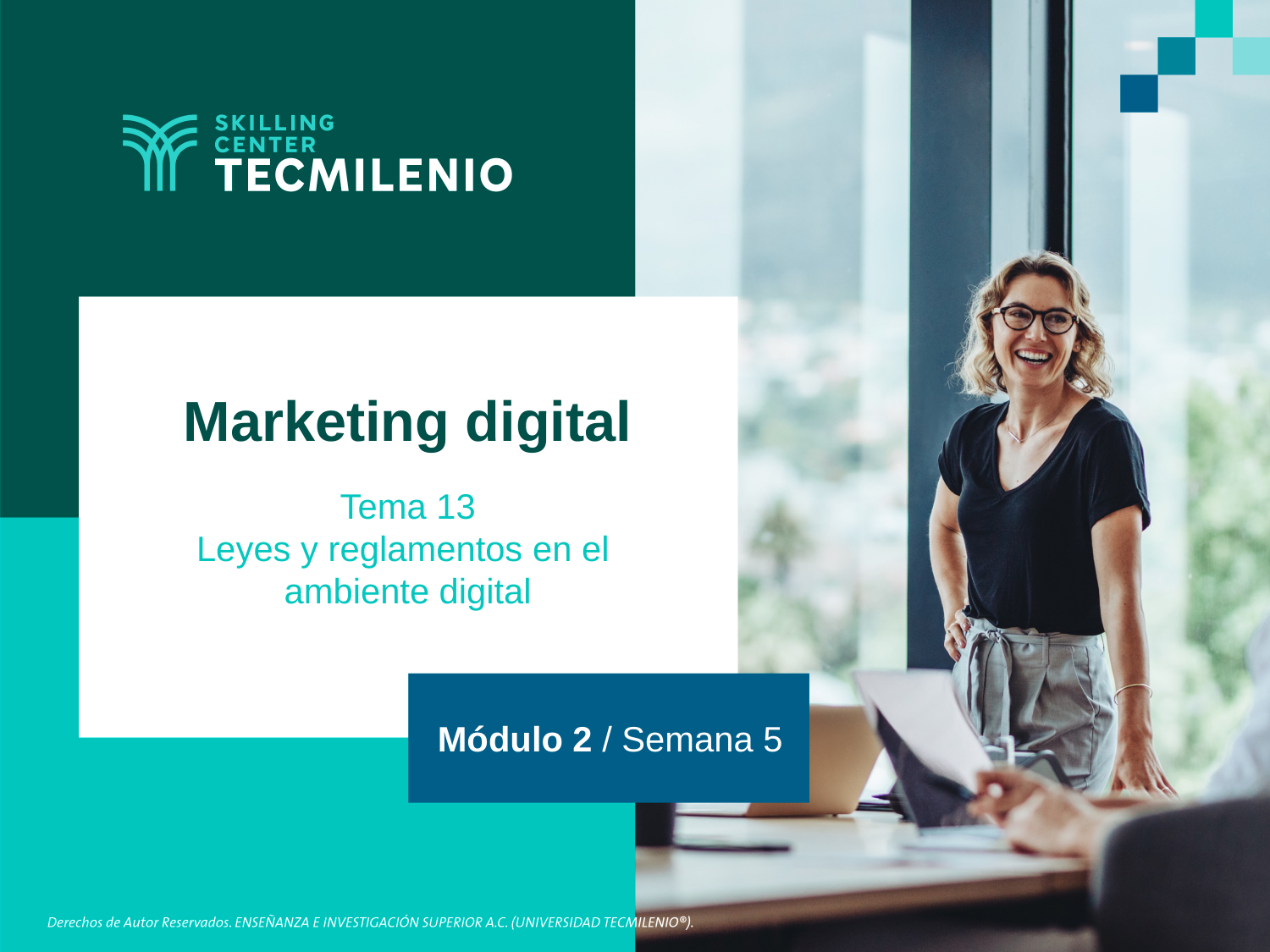

Marketing digital
Tema 13
Leyes y reglamentos en el
ambiente digital
Módulo 2 / Semana 5